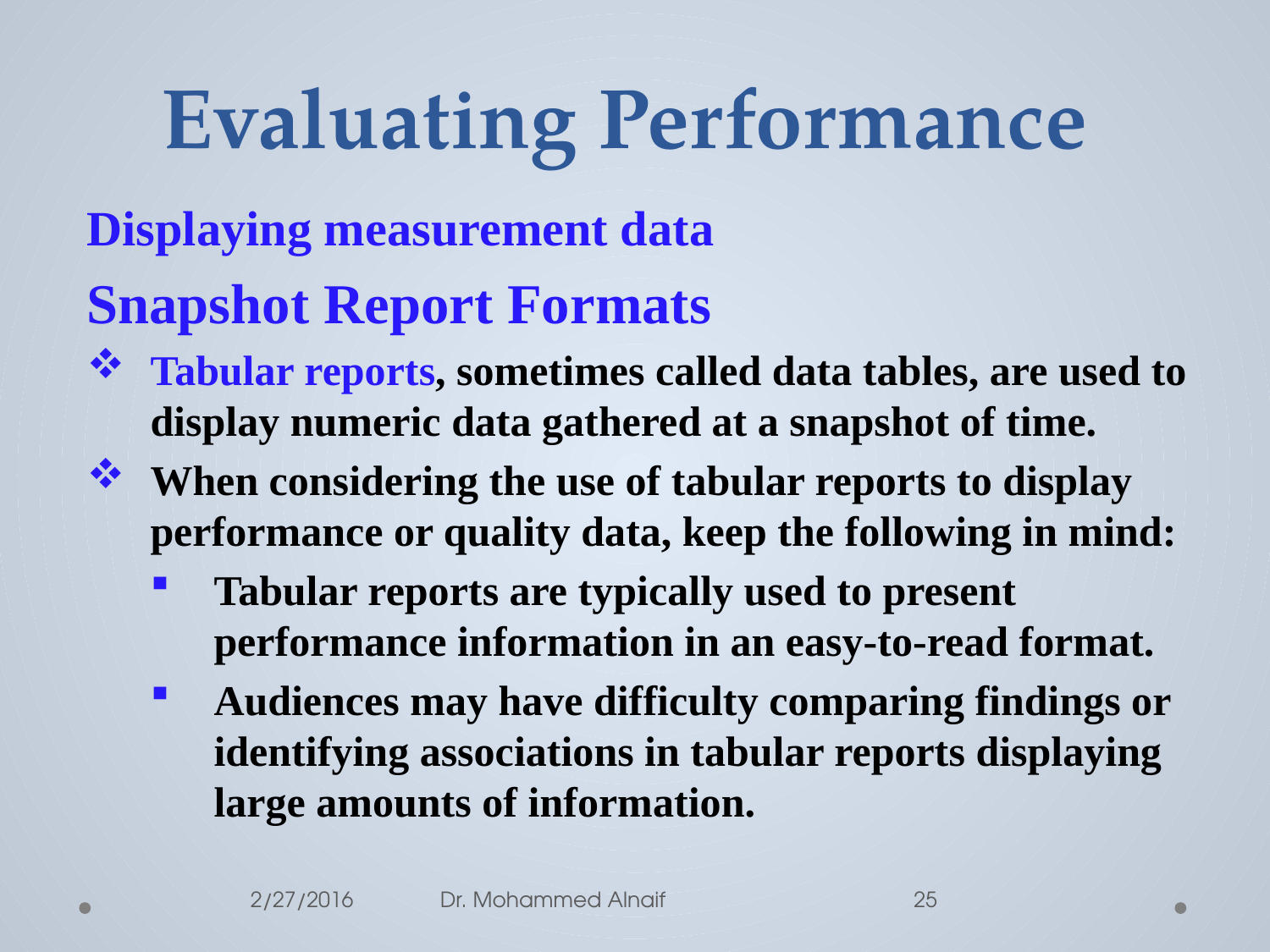

# Evaluating Performance
Displaying measurement data
Snapshot Report Formats
Tabular reports, sometimes called data tables, are used to display numeric data gathered at a snapshot of time.
When considering the use of tabular reports to display performance or quality data, keep the following in mind:
Tabular reports are typically used to present performance information in an easy-to-read format.
Audiences may have difficulty comparing findings or identifying associations in tabular reports displaying large amounts of information.
2/27/2016
Dr. Mohammed Alnaif
25